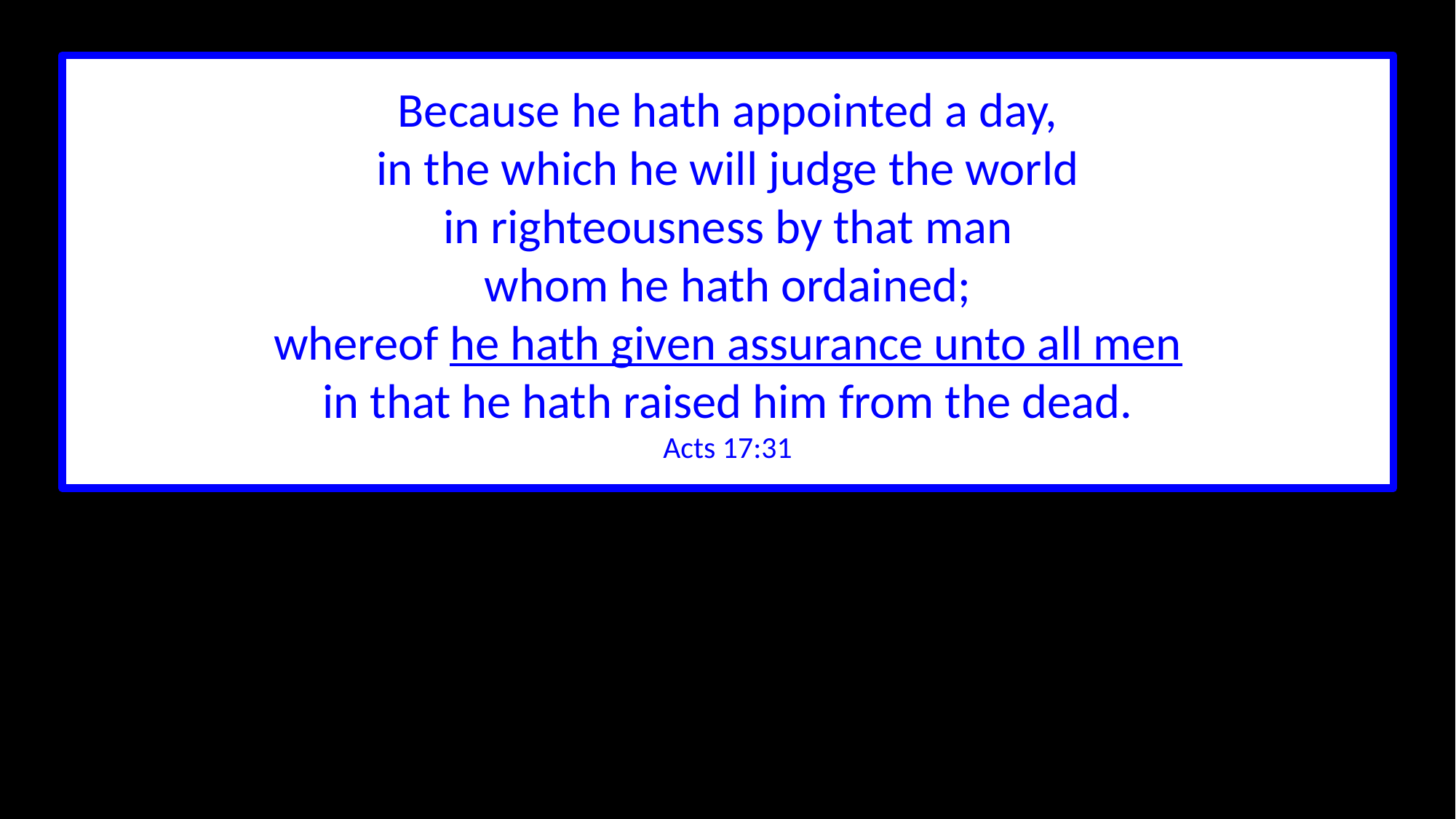

Because he hath appointed a day,
in the which he will judge the world
in righteousness by that man
whom he hath ordained;
whereof he hath given assurance unto all men
in that he hath raised him from the dead.
Acts 17:31